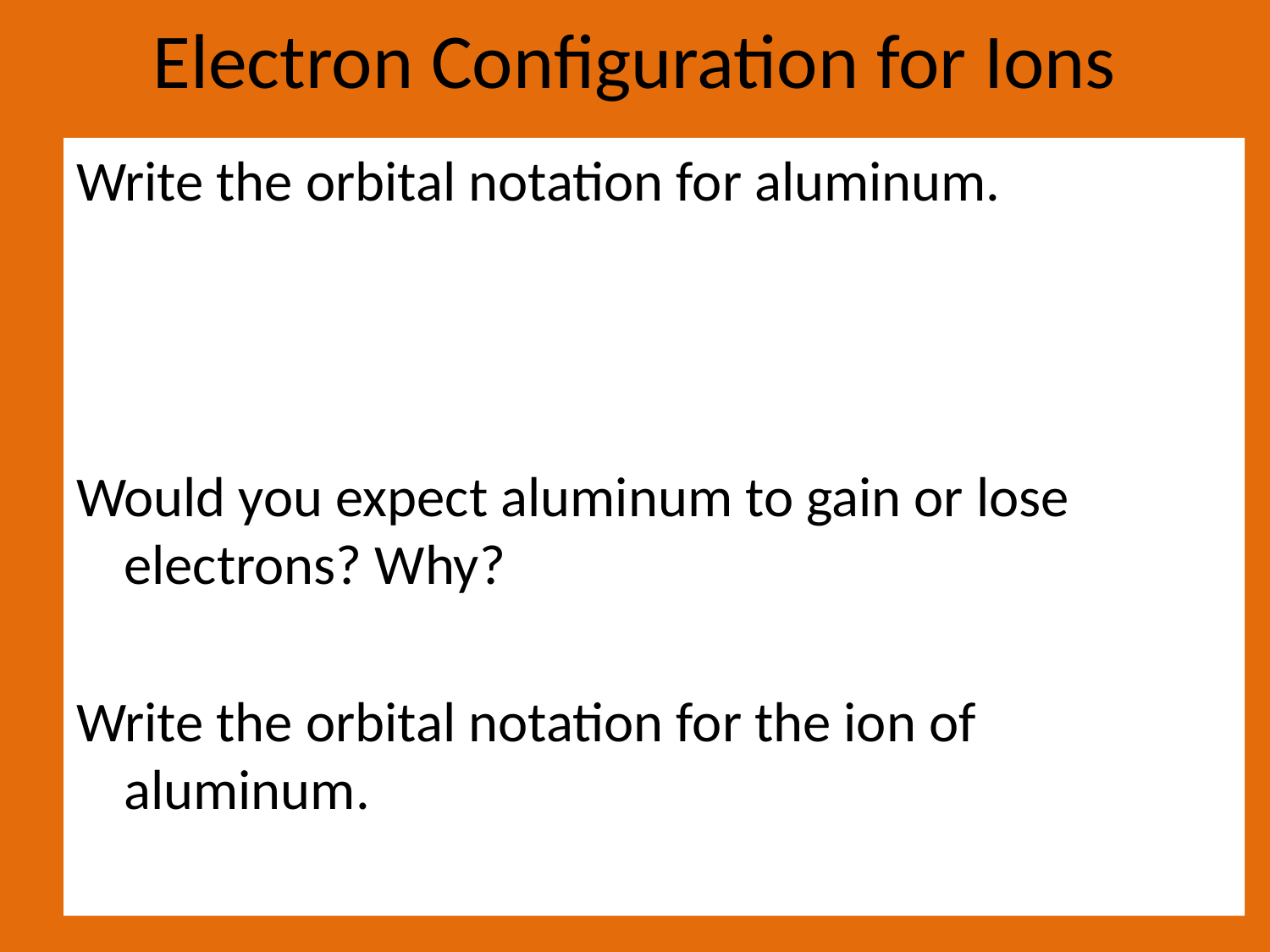

# Electron Configuration for Ions
Write the orbital notation for aluminum.

Would you expect aluminum to gain or lose electrons? Why?

Write the orbital notation for the ion of aluminum.